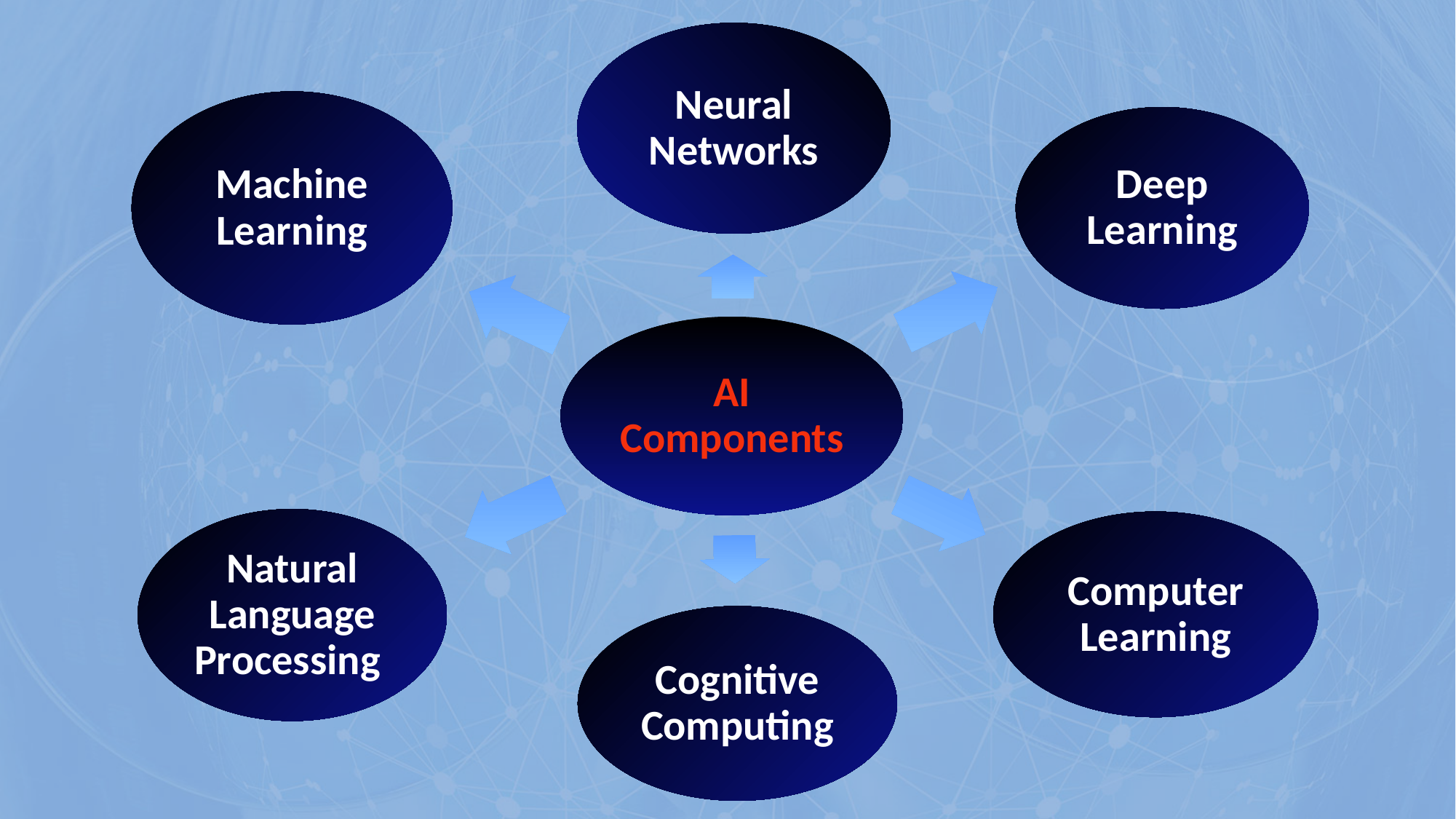

AI Components

Neural Networks

Deep Learning

Computer Learning

Cognitive Computing

Natural Language Processing

Machine Learning